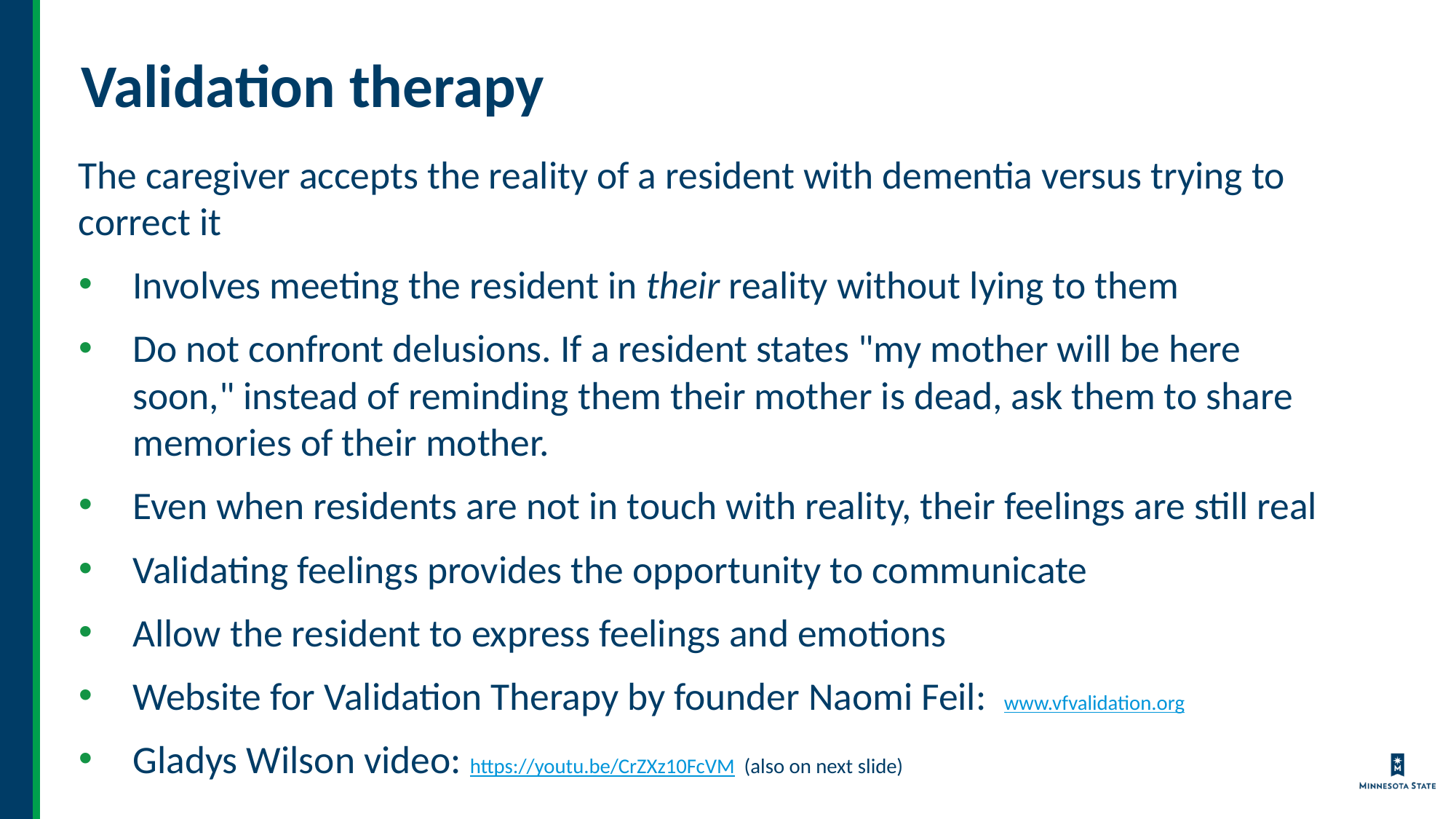

# Validation therapy
The caregiver accepts the reality of a resident with dementia versus trying to correct it
Involves meeting the resident in their reality without lying to them
Do not confront delusions. If a resident states "my mother will be here soon," instead of reminding them their mother is dead, ask them to share memories of their mother.
Even when residents are not in touch with reality, their feelings are still real
Validating feelings provides the opportunity to communicate
Allow the resident to express feelings and emotions
Website for Validation Therapy by founder Naomi Feil:  www.vfvalidation.org
Gladys Wilson video: https://youtu.be/CrZXz10FcVM  (also on next slide)